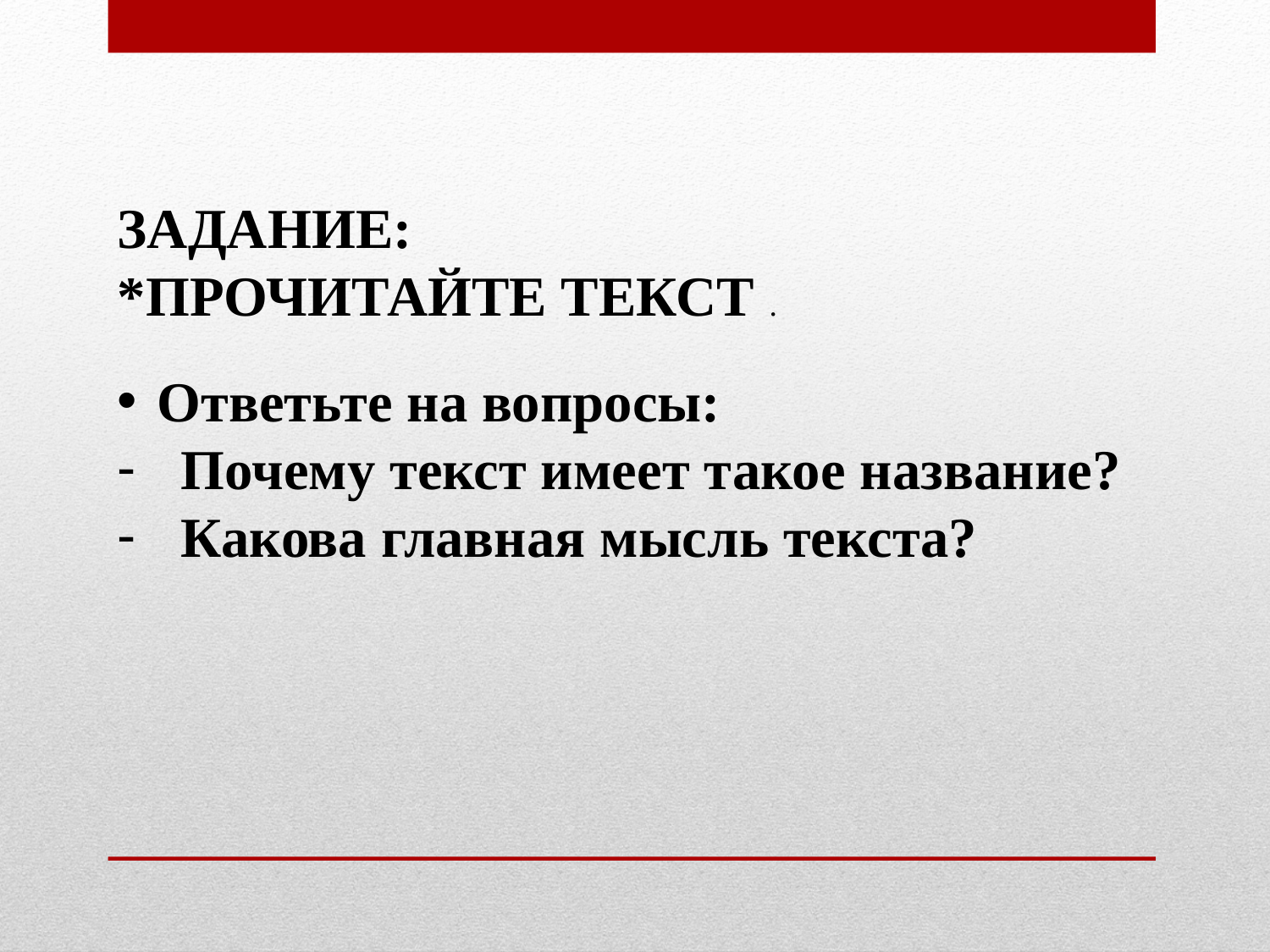

ЗАДАНИЕ:
*ПРОЧИТАЙТЕ ТЕКСТ .

Ответьте на вопросы:
Почему текст имеет такое название?
Какова главная мысль текста?